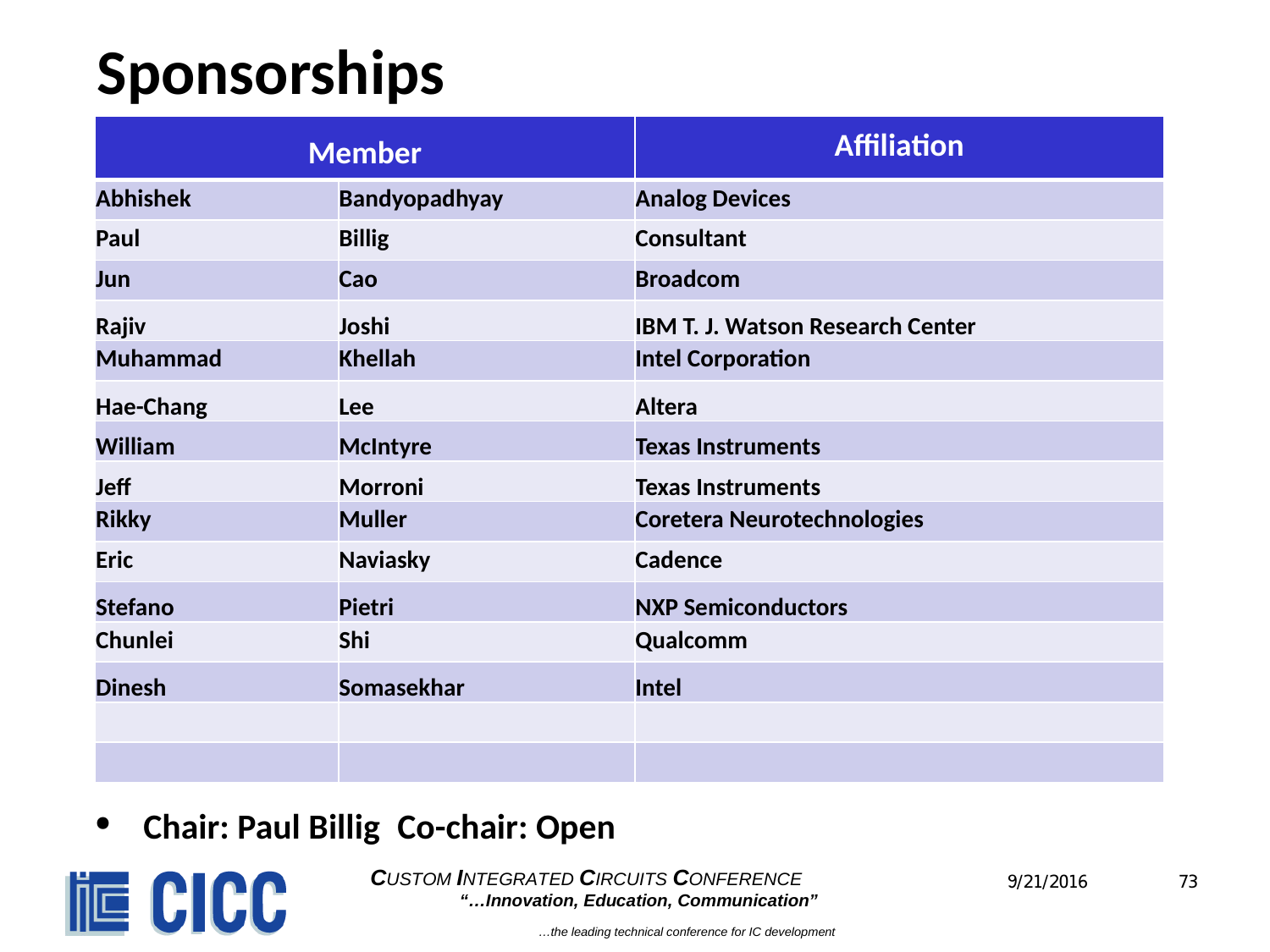

# Sponsorships
| Member |  | Affiliation |
| --- | --- | --- |
| Abhishek | Bandyopadhyay | Analog Devices |
| Paul | Billig | Consultant |
| Jun | Cao | Broadcom |
| Rajiv | Joshi | IBM T. J. Watson Research Center |
| Muhammad | Khellah | Intel Corporation |
| Hae-Chang | Lee | Altera |
| William | McIntyre | Texas Instruments |
| Jeff | Morroni | Texas Instruments |
| Rikky | Muller | Coretera Neurotechnologies |
| Eric | Naviasky | Cadence |
| Stefano | Pietri | NXP Semiconductors |
| Chunlei | Shi | Qualcomm |
| Dinesh | Somasekhar | Intel |
|  |  |  |
|  |  |  |
Chair: Paul Billig	Co-chair: Open